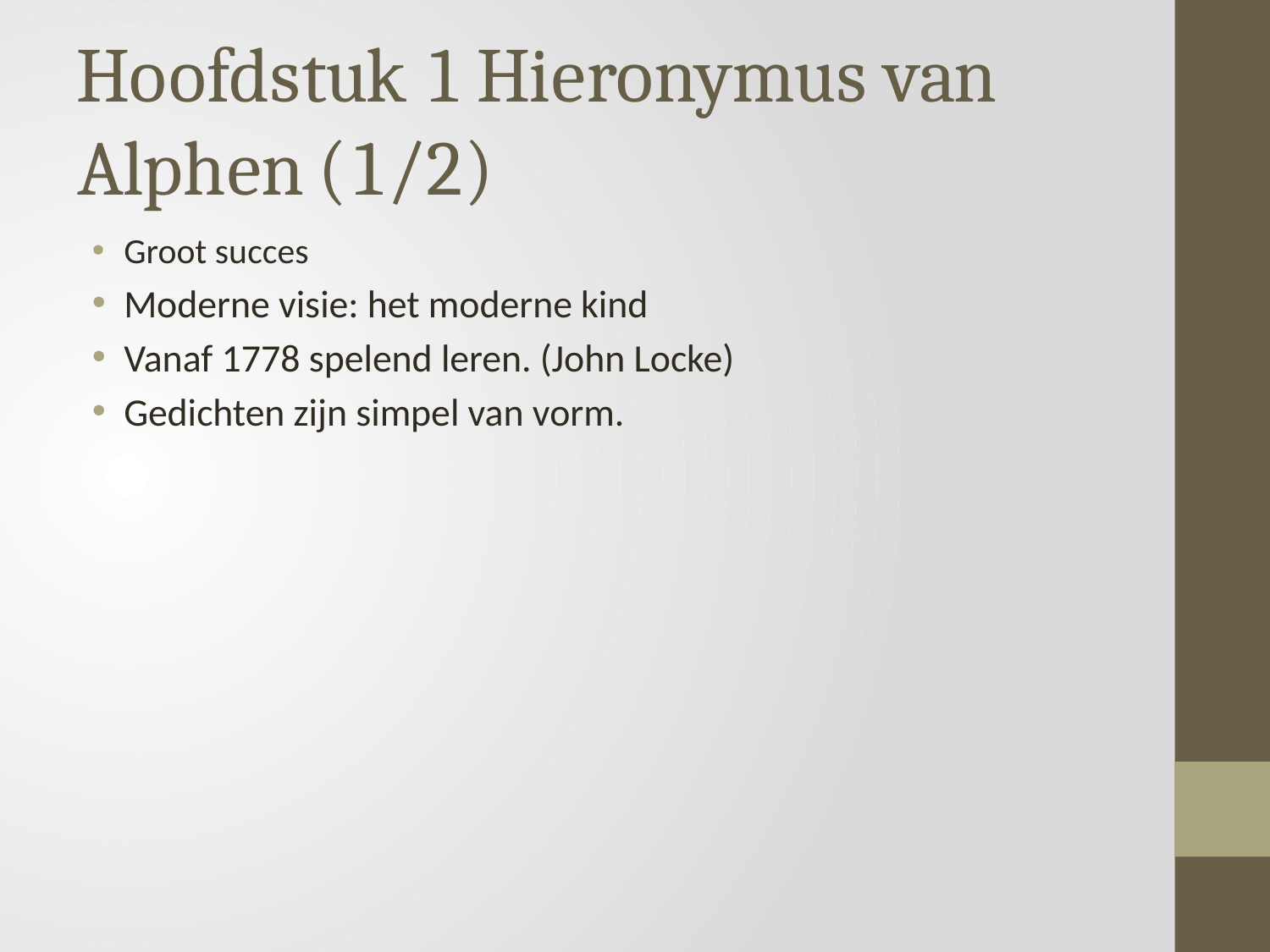

# Hoofdstuk 1 Hieronymus van Alphen (1/2)
Groot succes
Moderne visie: het moderne kind
Vanaf 1778 spelend leren. (John Locke)
Gedichten zijn simpel van vorm.